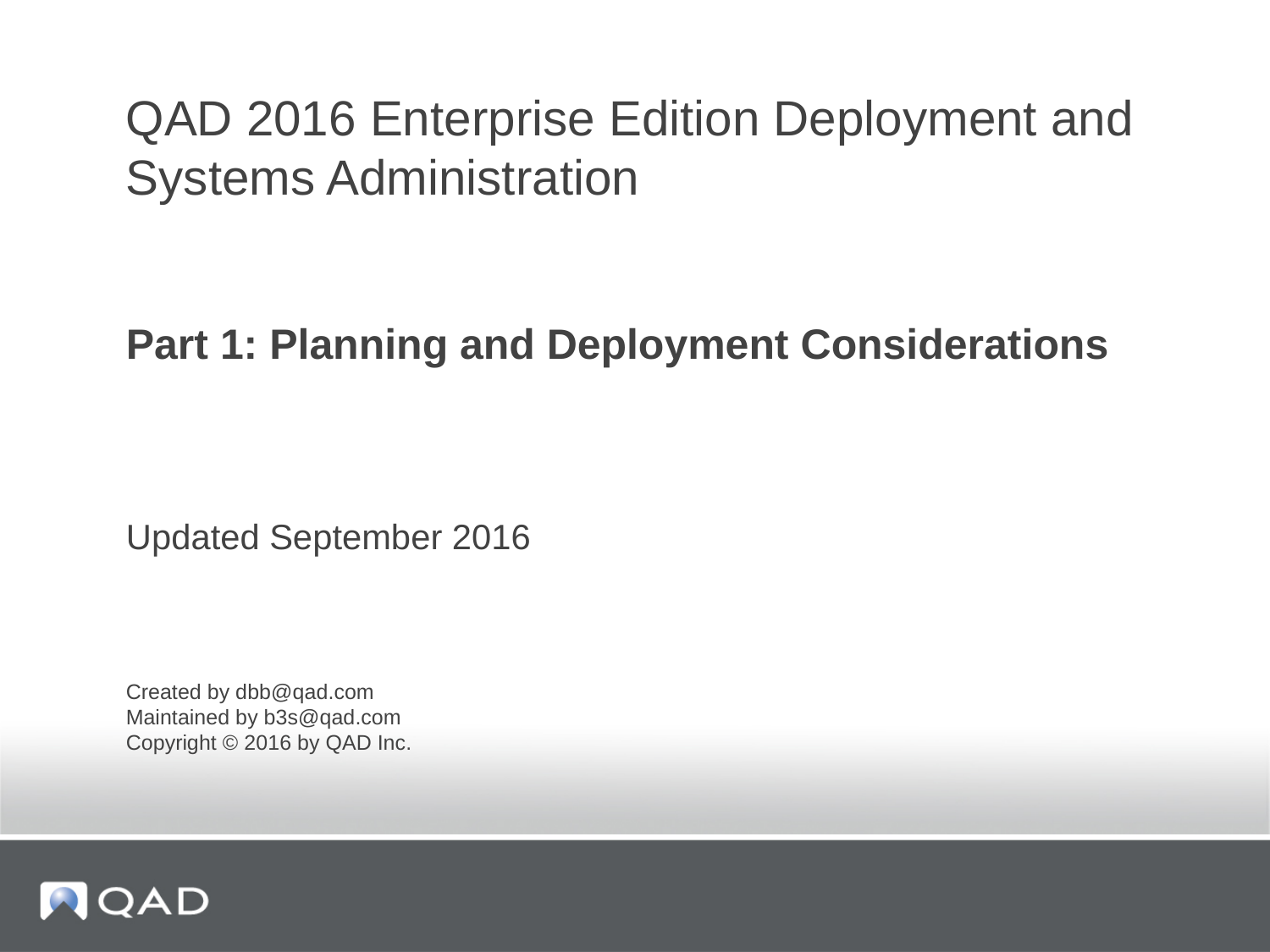

QAD 2016 Enterprise Edition Deployment and Systems Administration

Part 1: Planning and Deployment Considerations

Updated September 2016

Created by dbb@qad.com
Maintained by b3s@qad.com
Copyright © 2016 by QAD Inc.